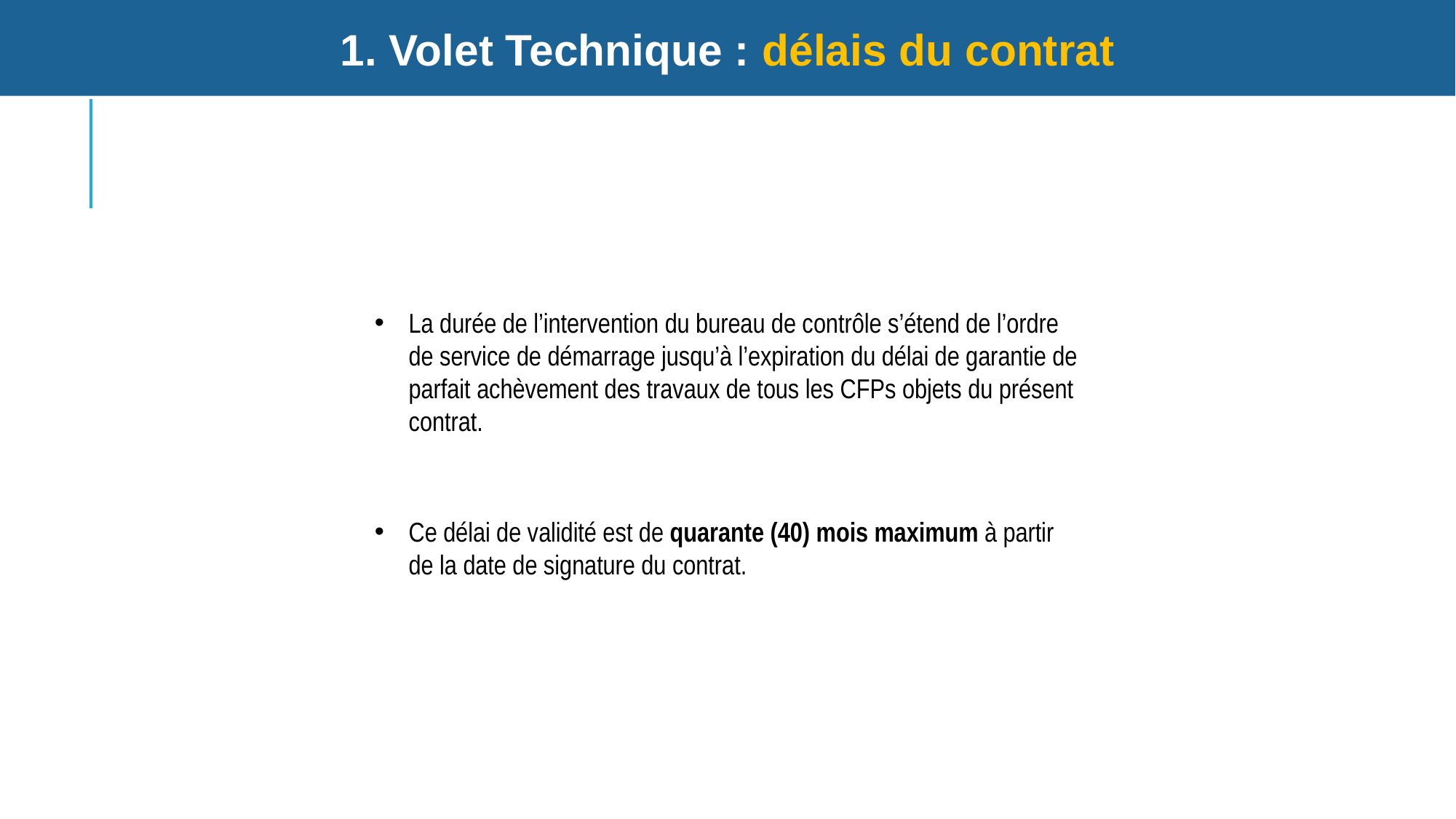

1. Volet Technique : délais du contrat
La durée de l’intervention du bureau de contrôle s’étend de l’ordre de service de démarrage jusqu’à l’expiration du délai de garantie de parfait achèvement des travaux de tous les CFPs objets du présent contrat.

Ce délai de validité est de quarante (40) mois maximum à partir de la date de signature du contrat.